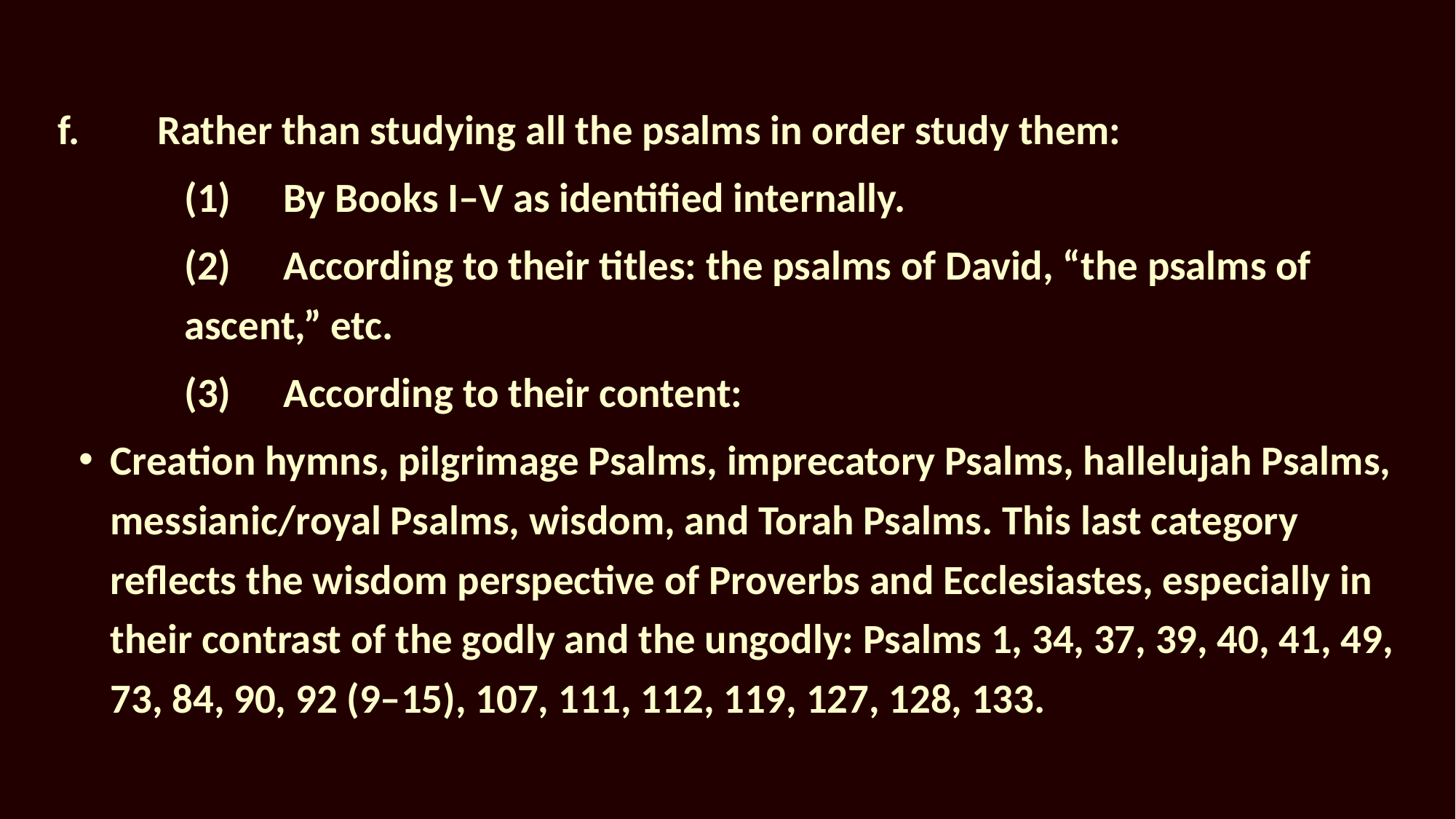

f.		Rather than studying all the psalms in order study them:
		(1)		By Books I–V as identified internally.
		(2)		According to their titles: the psalms of David, “the psalms of ascent,” etc.
		(3)		According to their content:
Creation hymns, pilgrimage Psalms, imprecatory Psalms, hallelujah Psalms, messianic/royal Psalms, wisdom, and Torah Psalms. This last category reflects the wisdom perspective of Proverbs and Ecclesiastes, especially in their contrast of the godly and the ungodly: Psalms 1, 34, 37, 39, 40, 41, 49, 73, 84, 90, 92 (9–15), 107, 111, 112, 119, 127, 128, 133.